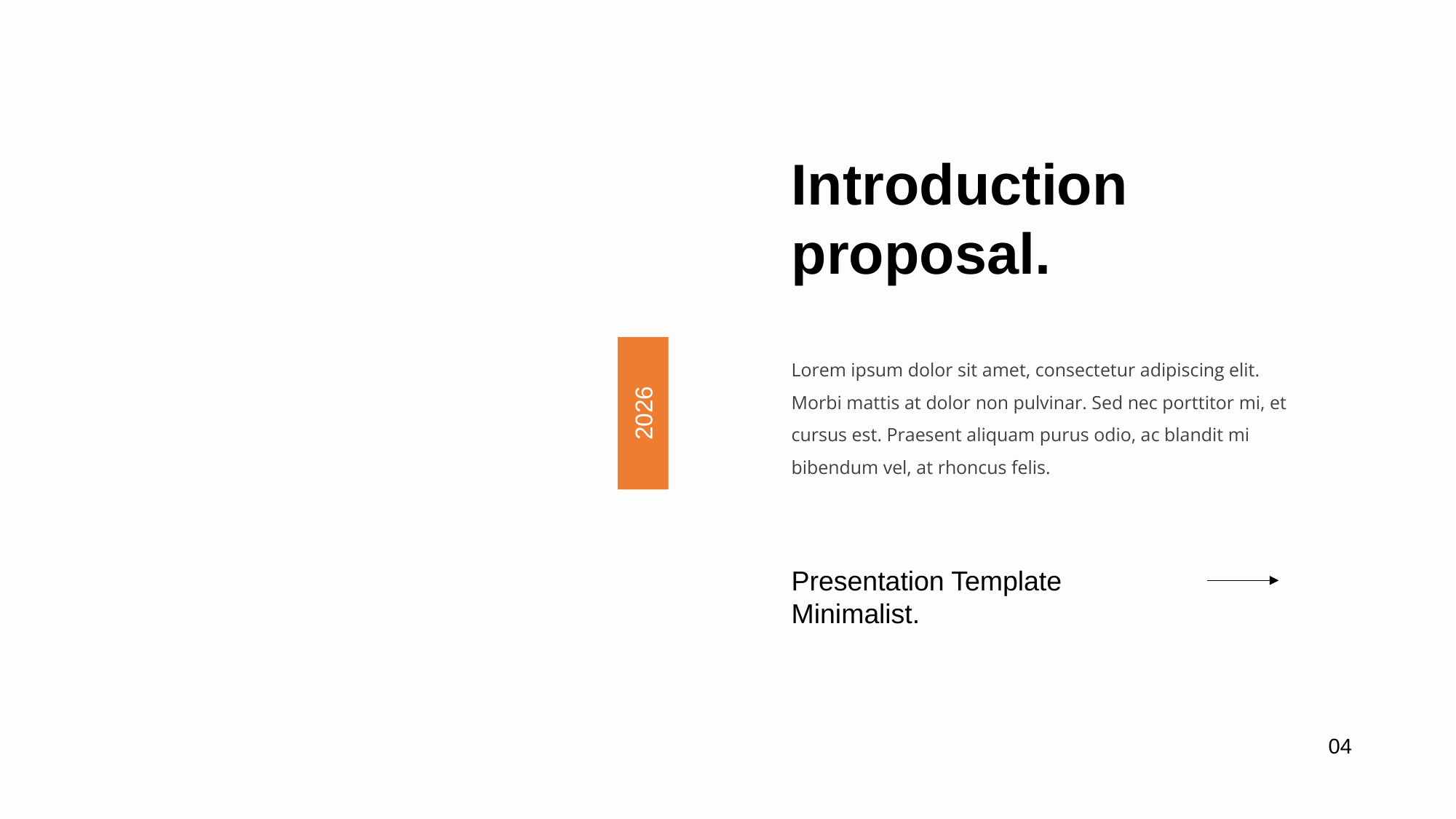

Introduction proposal.

Lorem ipsum dolor sit amet, consectetur adipiscing elit. Morbi mattis at dolor non pulvinar. Sed nec porttitor mi, et cursus est. Praesent aliquam purus odio, ac blandit mi bibendum vel, at rhoncus felis.
2026
Presentation Template Minimalist.
04